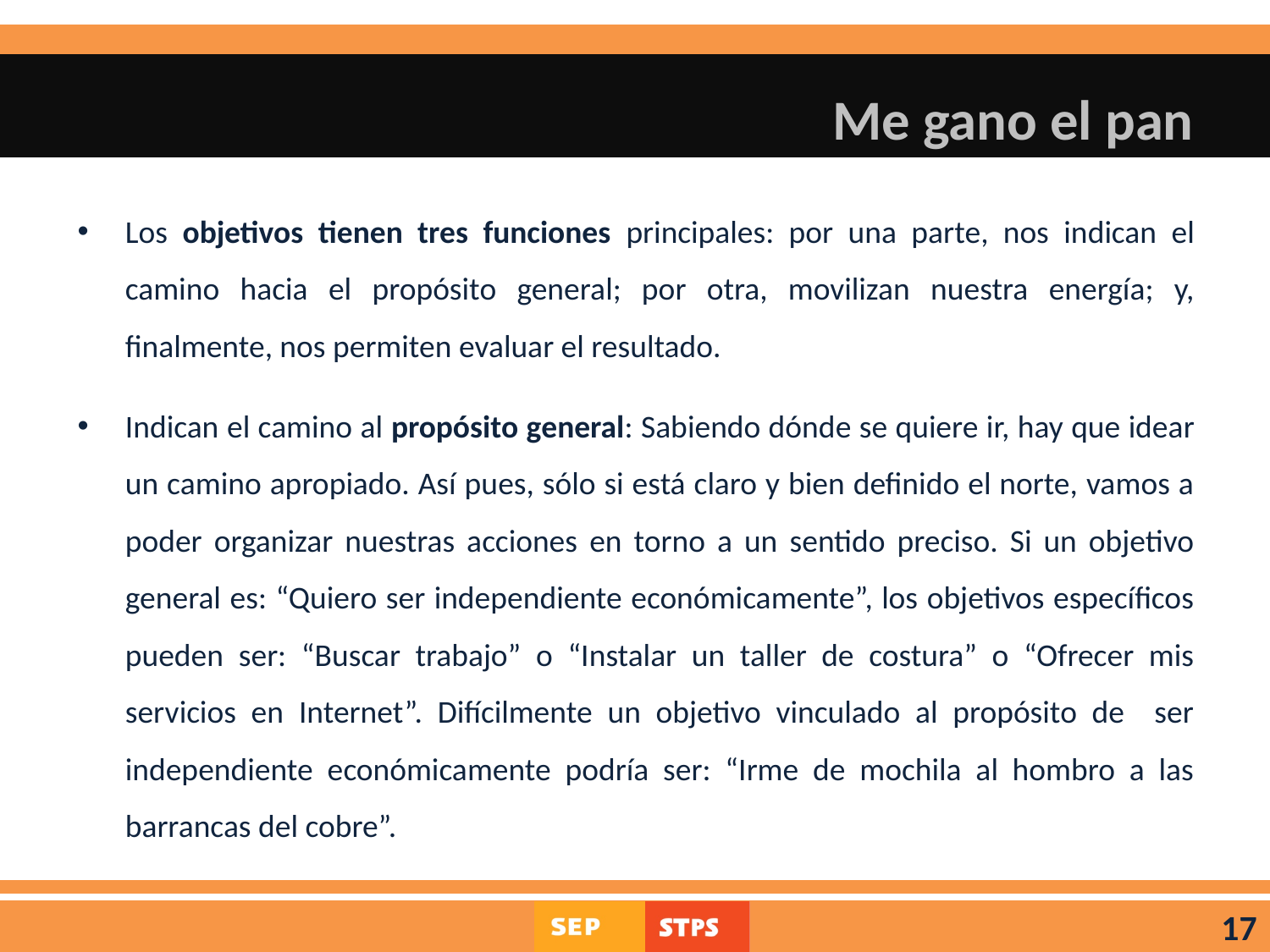

# Me gano el pan
Los objetivos tienen tres funciones principales: por una parte, nos indican el camino hacia el propósito general; por otra, movilizan nuestra energía; y, finalmente, nos permiten evaluar el resultado.

Indican el camino al propósito general: Sabiendo dónde se quiere ir, hay que idear un camino apropiado. Así pues, sólo si está claro y bien definido el norte, vamos a poder organizar nuestras acciones en torno a un sentido preciso. Si un objetivo general es: “Quiero ser independiente económicamente”, los objetivos específicos pueden ser: “Buscar trabajo” o “Instalar un taller de costura” o “Ofrecer mis servicios en Internet”. Difícilmente un objetivo vinculado al propósito de  ser independiente económicamente podría ser: “Irme de mochila al hombro a las barrancas del cobre”.
17